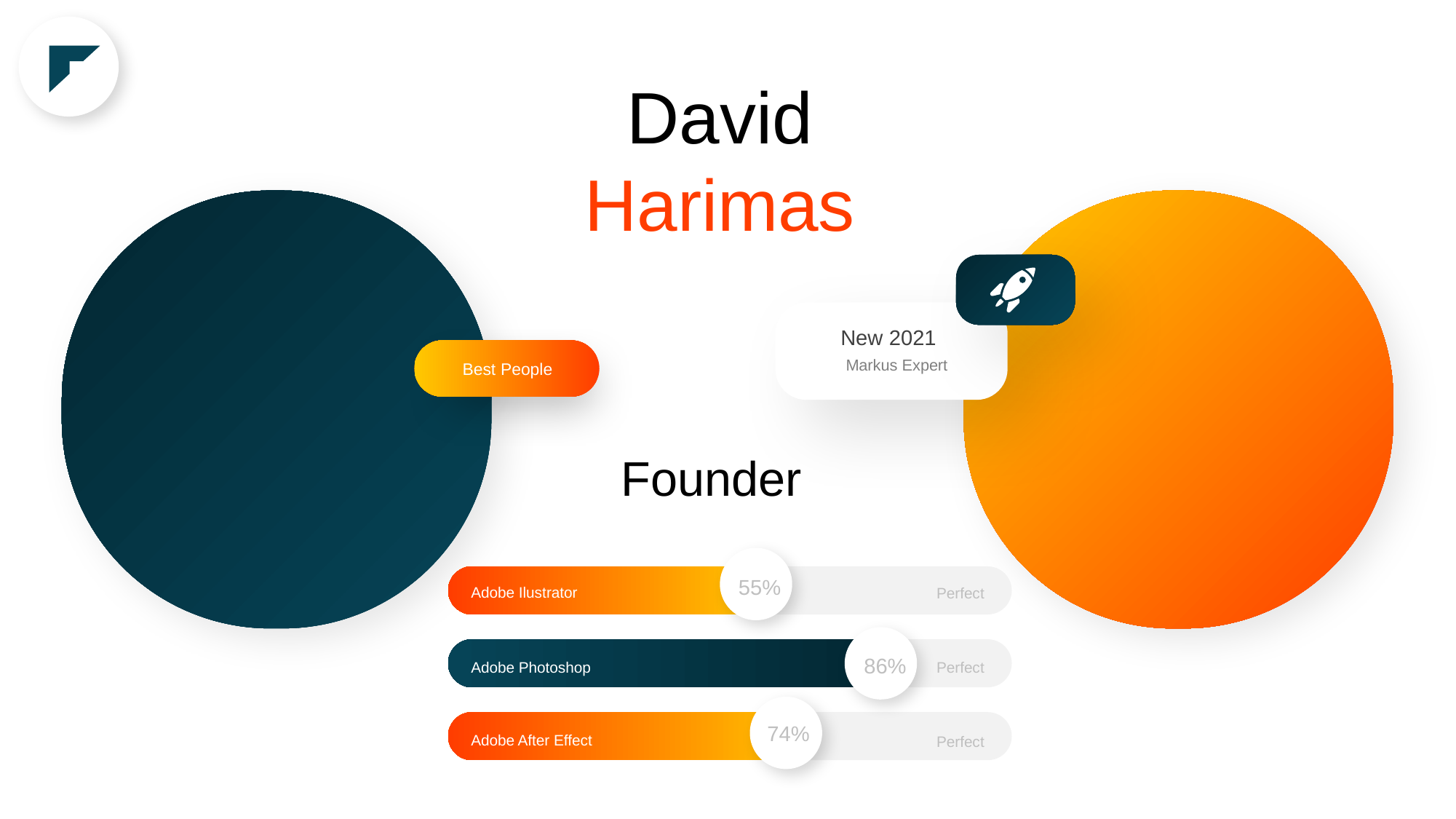

David
Harimas

New 2021

Markus Expert
Best People
Founder

Adobe Ilustrator
55%
Perfect

Adobe Photoshop
Perfect
86%

74%
Adobe After Effect
Perfect